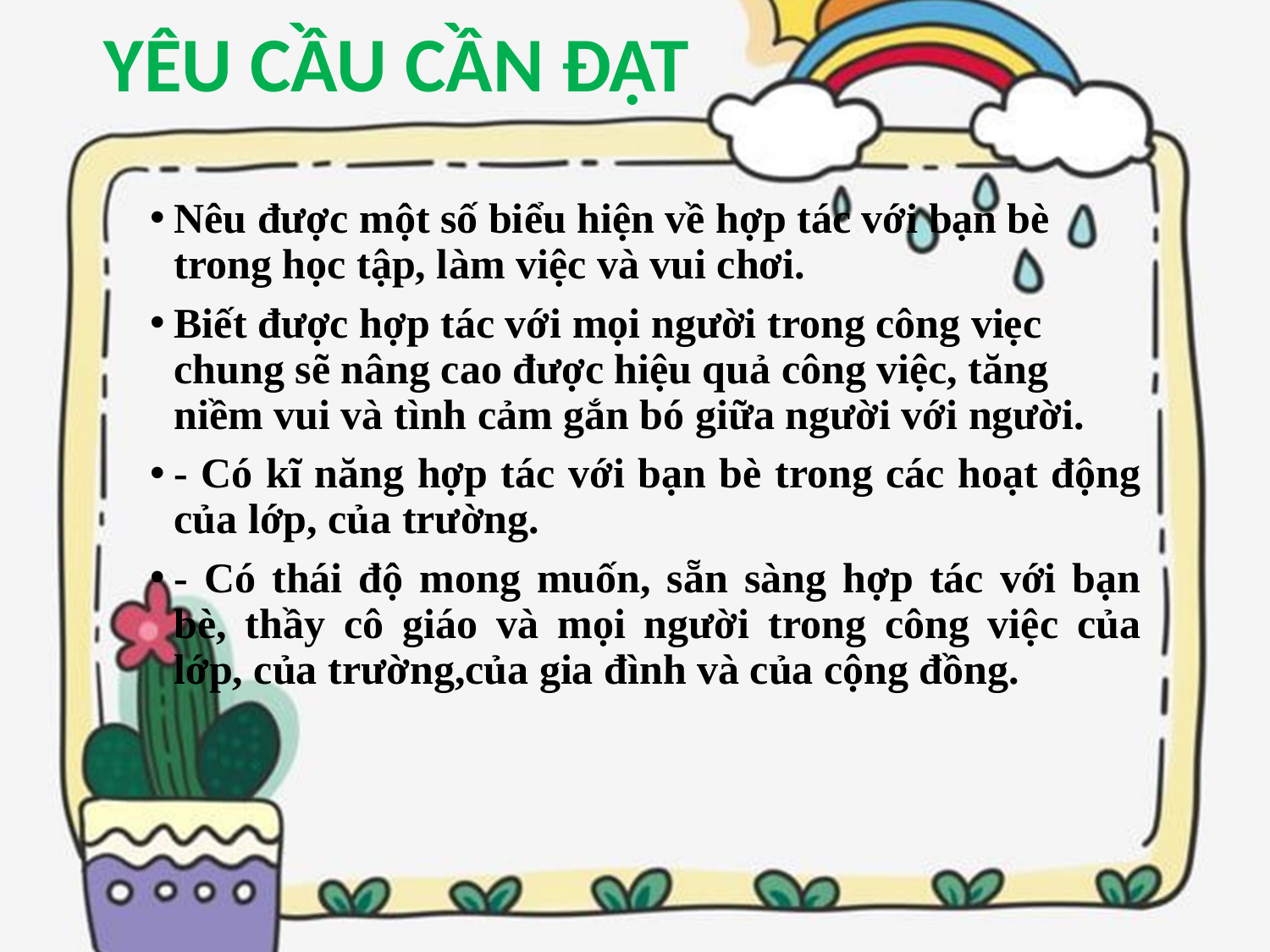

YÊU CẦU CẦN ĐẠT
Nêu được một số biểu hiện về hợp tác với bạn bè trong học tập, làm việc và vui chơi.
Biết được hợp tác với mọi người trong công viẹc chung sẽ nâng cao được hiệu quả công việc, tăng niềm vui và tình cảm gắn bó giữa người với người.
- Có kĩ năng hợp tác với bạn bè trong các hoạt động của lớp, của trường.
- Có thái độ mong muốn, sẵn sàng hợp tác với bạn bè, thầy cô giáo và mọi người trong công việc của lớp, của trường,của gia đình và của cộng đồng.